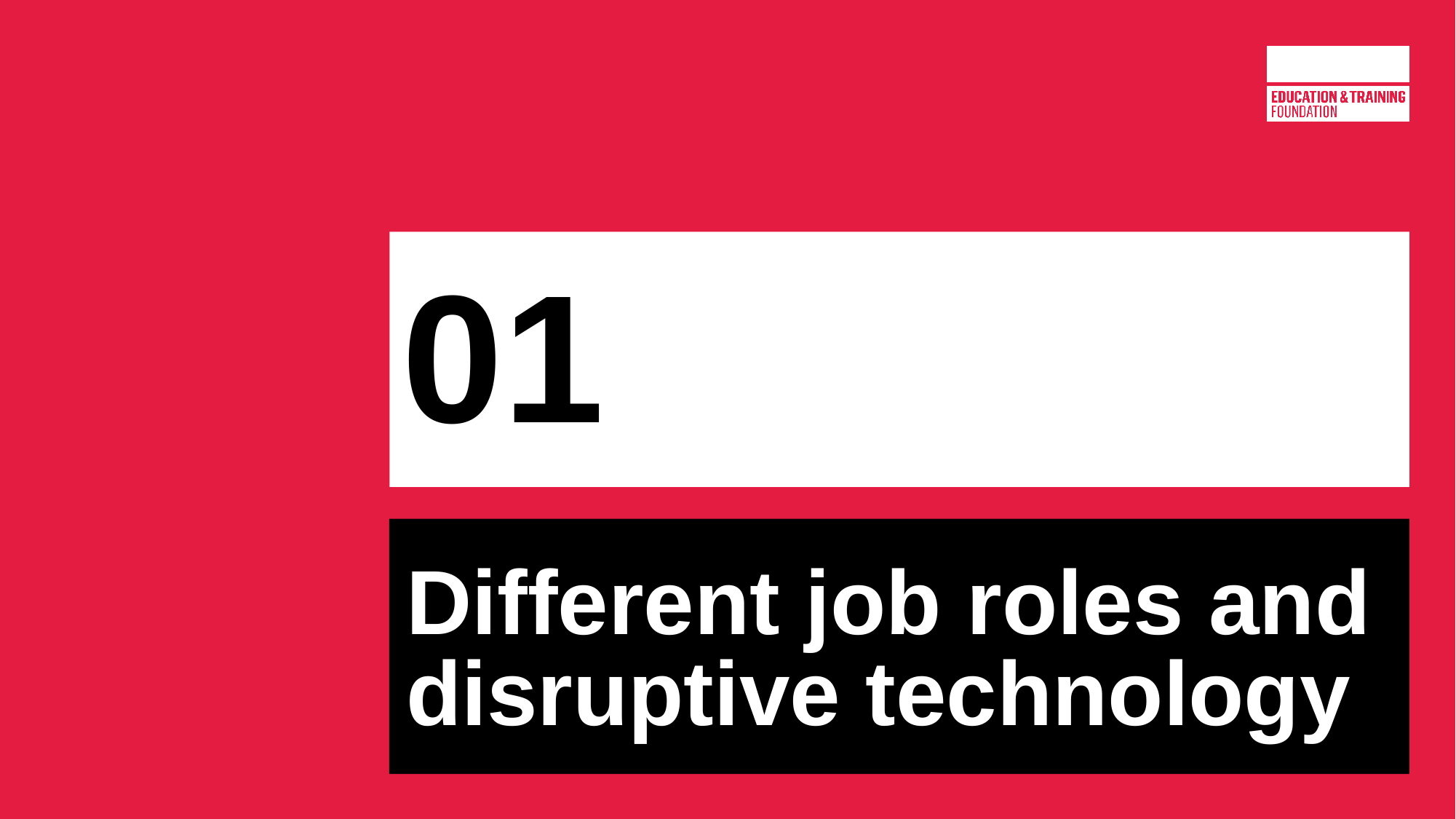

# 01
Different job roles and disruptive technology